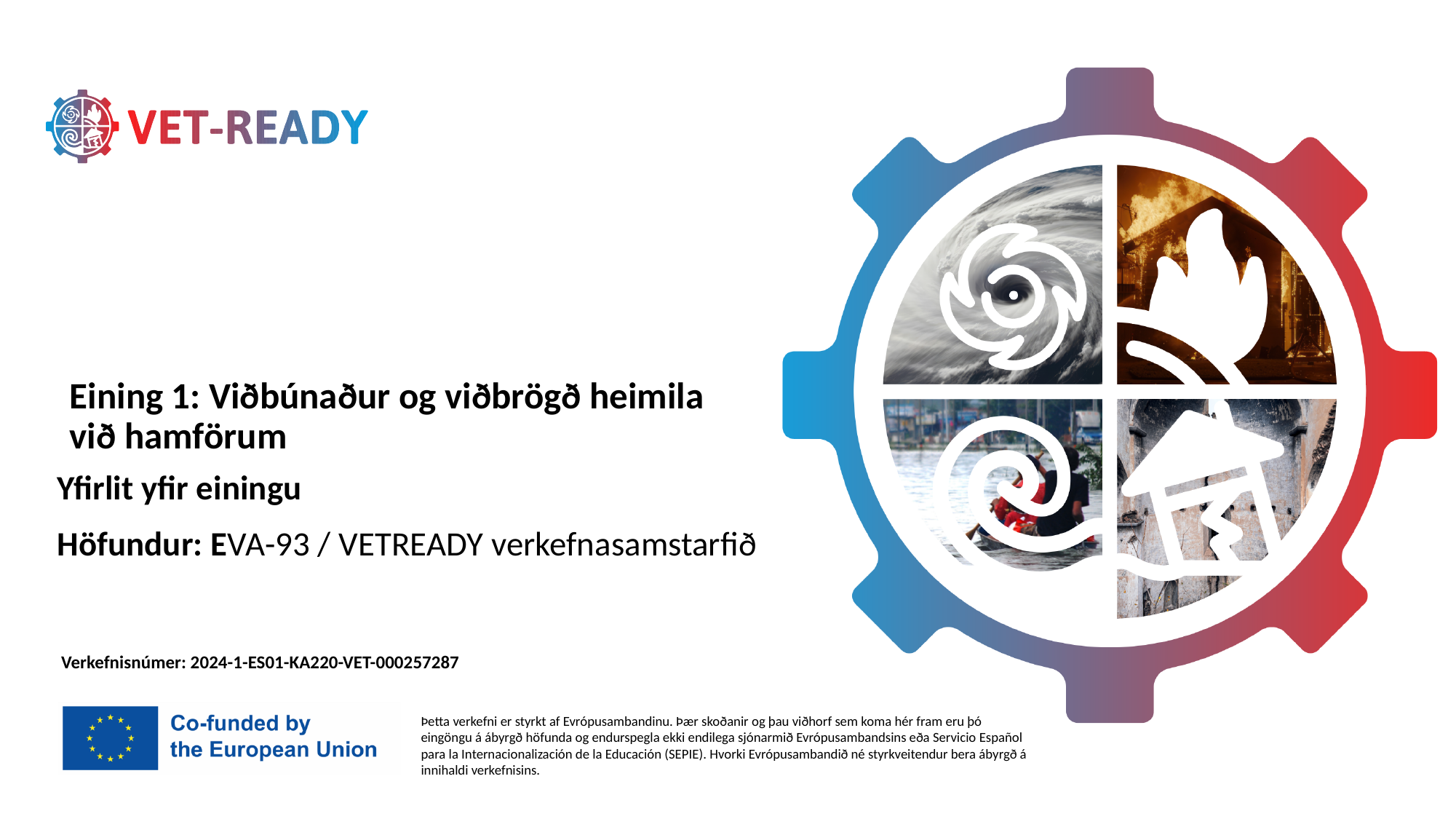

# Eining 1: Viðbúnaður og viðbrögð heimila við hamförum
Yfirlit yfir einingu

Höfundur: EVA-93 / VETREADY verkefnasamstarfið

 Verkefnisnúmer: 2024-1-ES01-KA220-VET-000257287
Þetta verkefni er styrkt af Evrópusambandinu. Þær skoðanir og þau viðhorf sem koma hér fram eru þó eingöngu á ábyrgð höfunda og endurspegla ekki endilega sjónarmið Evrópusambandsins eða Servicio Español para la Internacionalización de la Educación (SEPIE). Hvorki Evrópusambandið né styrkveitendur bera ábyrgð á innihaldi verkefnisins.